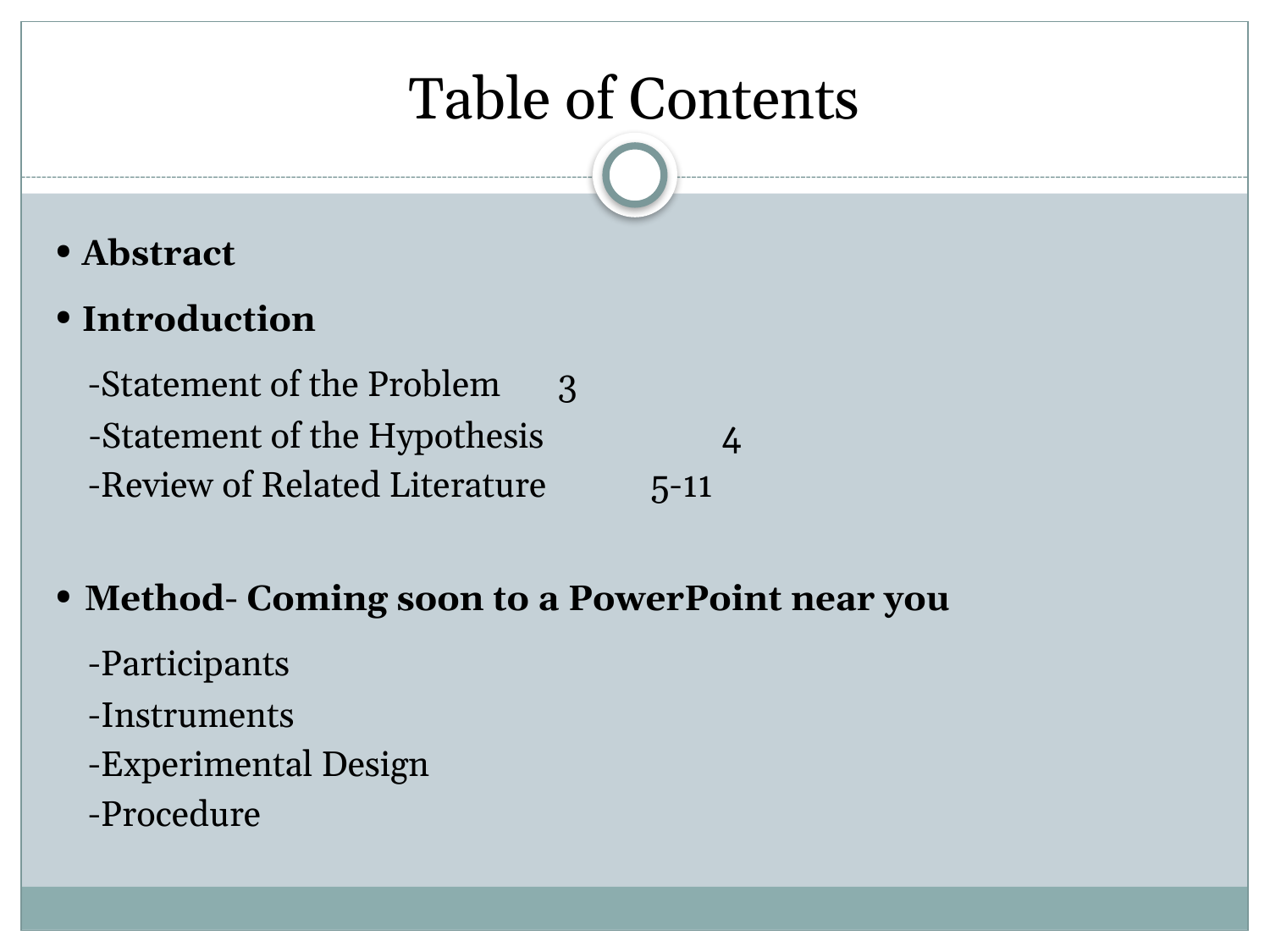

# Table of Contents
• Abstract
• Introduction
	-Statement of the Problem		3
    -Statement of the Hypothesis                     4
	-Review of Related Literature	           5-11

• Method- Coming soon to a PowerPoint near you
	-Participants
	-Instruments
	-Experimental Design
	-Procedure